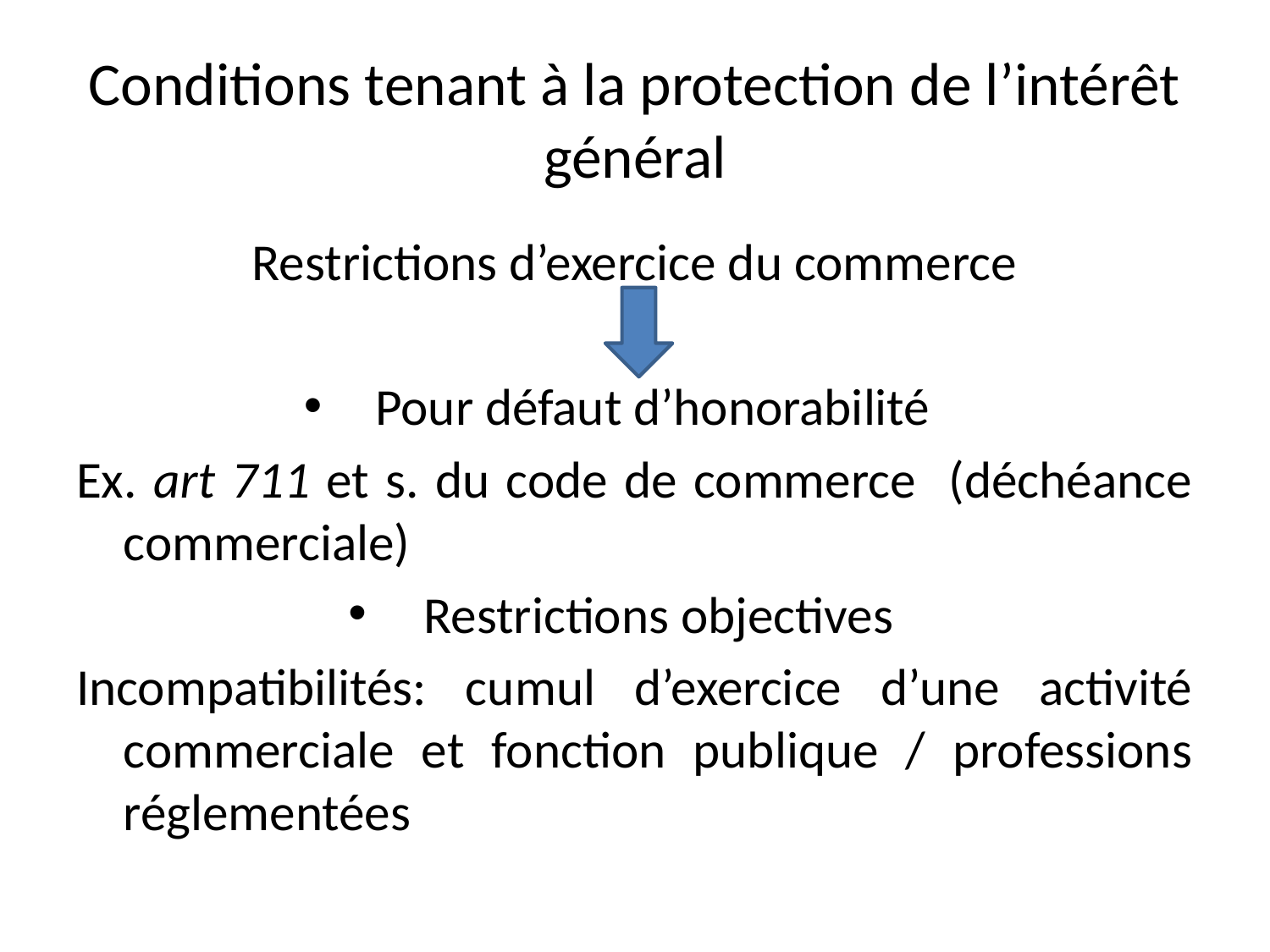

# Conditions tenant à la protection de l’intérêt général
Restrictions d’exercice du commerce

Pour défaut d’honorabilité
Ex. art 711 et s. du code de commerce  (déchéance commerciale)
Restrictions objectives
Incompatibilités: cumul d’exercice d’une activité commerciale et fonction publique / professions réglementées